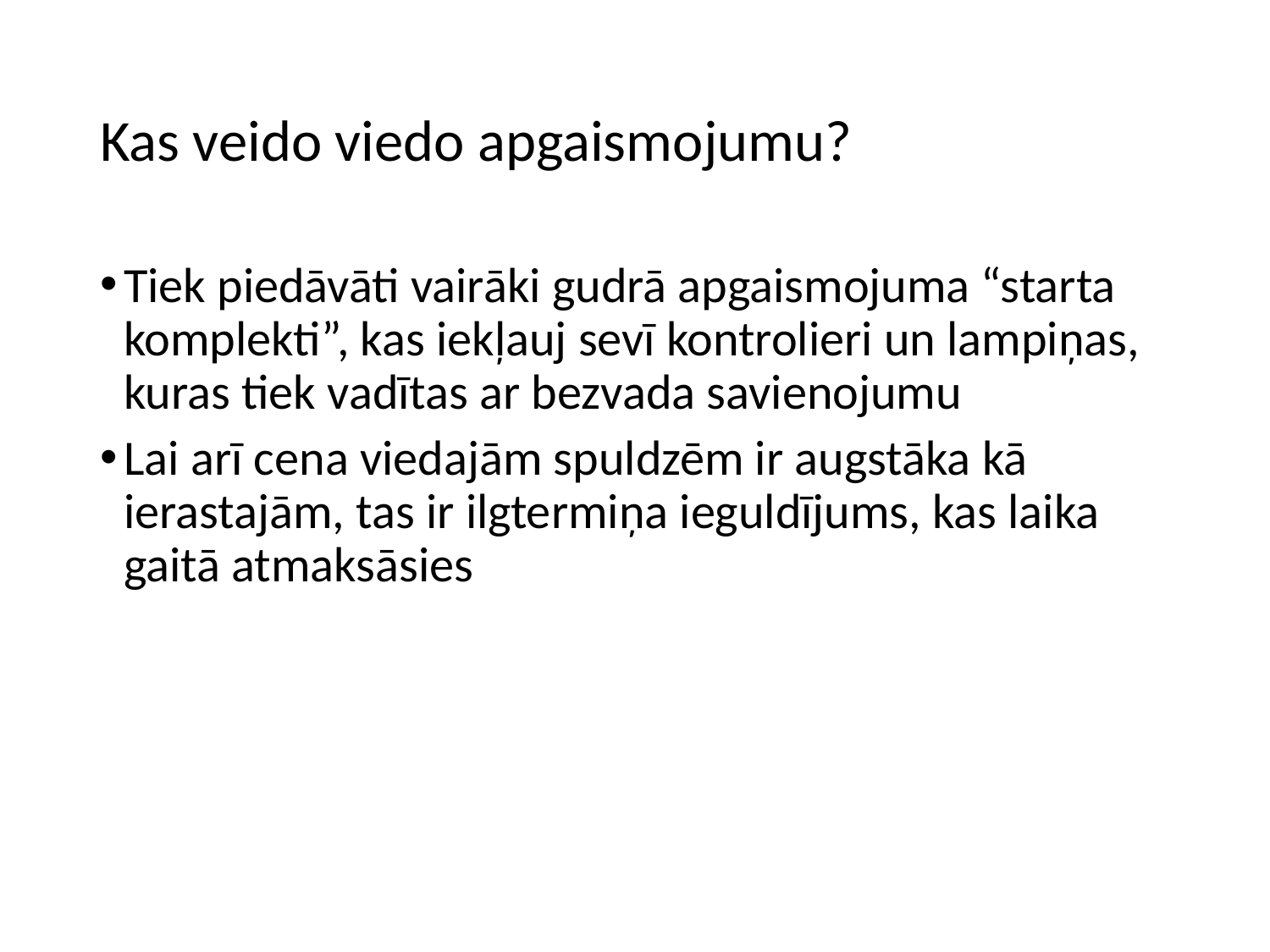

# Kas veido viedo apgaismojumu?
Tiek piedāvāti vairāki gudrā apgaismojuma “starta komplekti”, kas iekļauj sevī kontrolieri un lampiņas, kuras tiek vadītas ar bezvada savienojumu
Lai arī cena viedajām spuldzēm ir augstāka kā ierastajām, tas ir ilgtermiņa ieguldījums, kas laika gaitā atmaksāsies